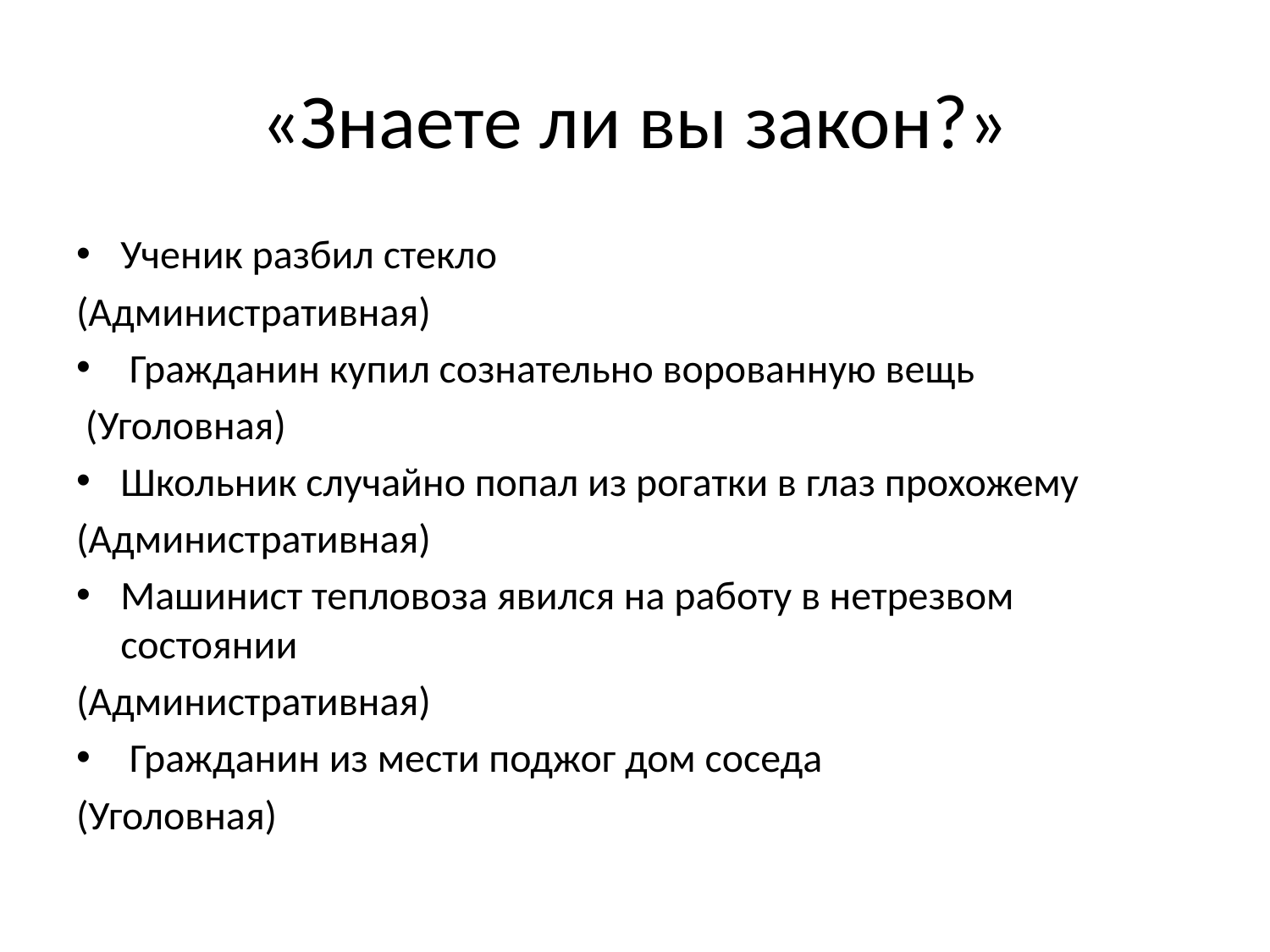

# «Знаете ли вы закон?»
Ученик разбил стекло
(Административная)
 Гражданин купил сознательно ворованную вещь
 (Уголовная)
Школьник случайно попал из рогатки в глаз прохожему
(Административная)
Машинист тепловоза явился на работу в нетрезвом состоянии
(Административная)
 Гражданин из мести поджог дом соседа
(Уголовная)